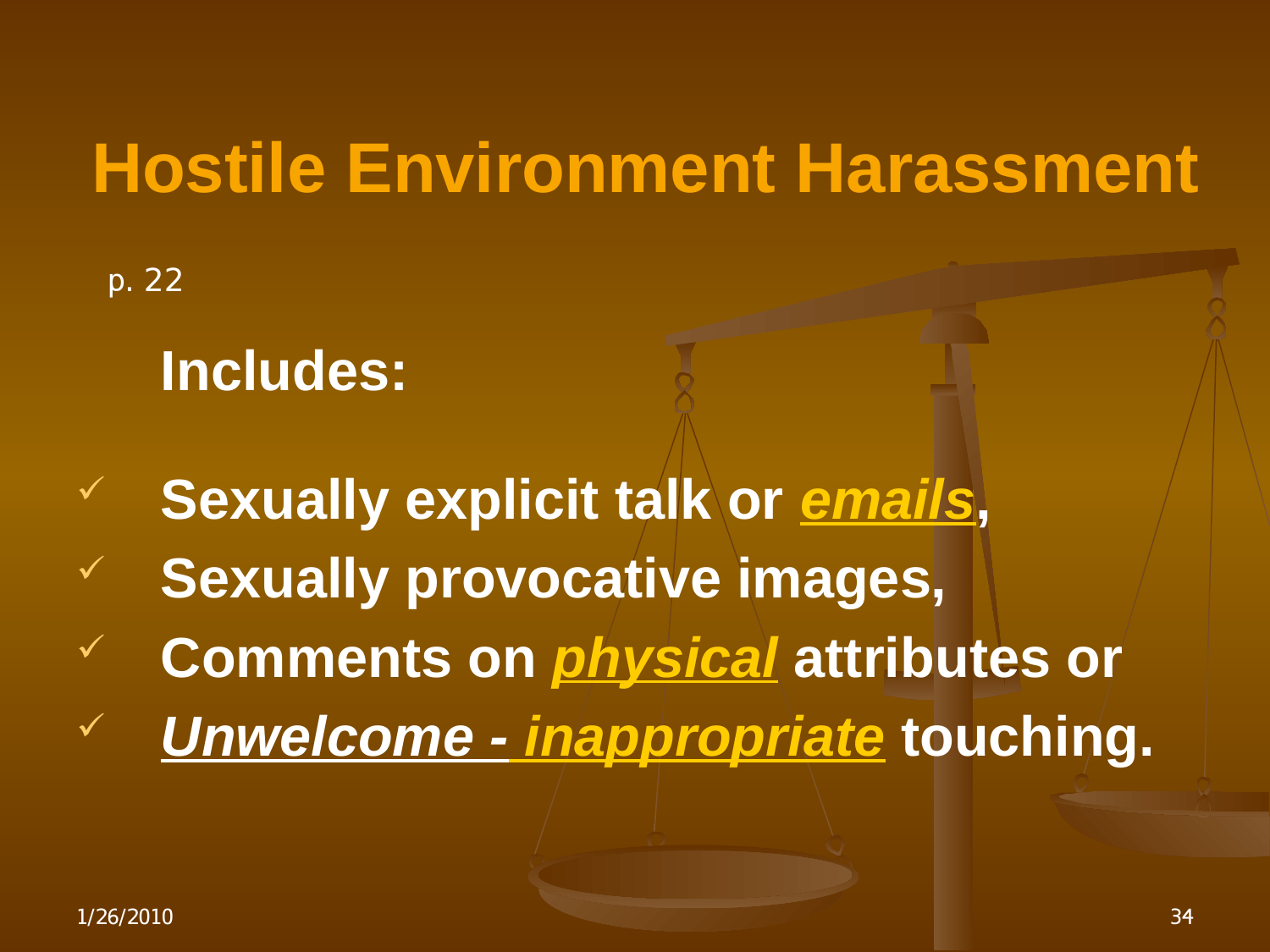

# Hostile Environment Harassment
p. 22
	Includes:

Sexually explicit talk or emails,
Sexually provocative images,
Comments on physical attributes or
Unwelcome - inappropriate touching.

1/26/2010
34